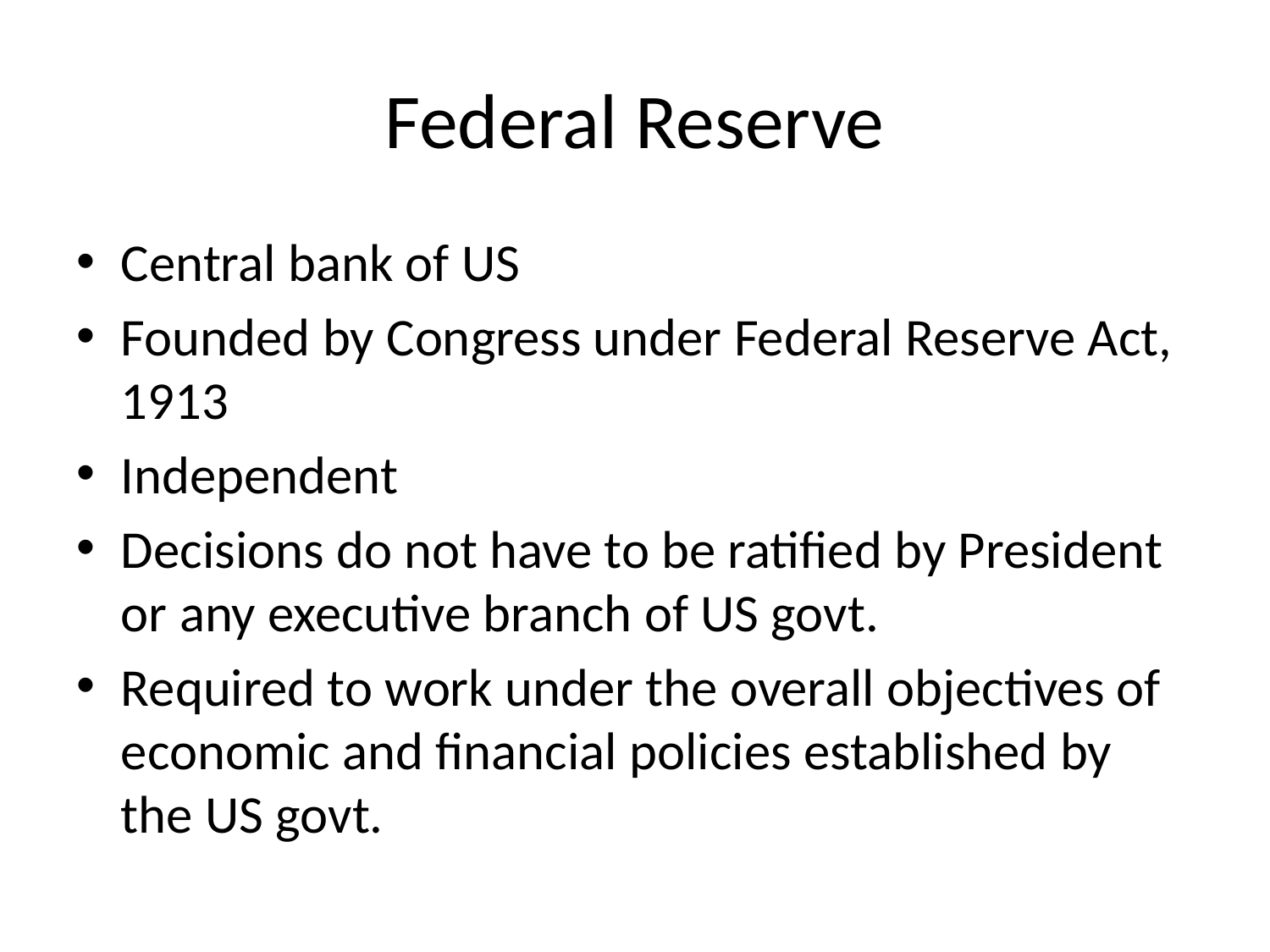

# Federal Reserve
Central bank of US
Founded by Congress under Federal Reserve Act, 1913
Independent
Decisions do not have to be ratified by President or any executive branch of US govt.
Required to work under the overall objectives of economic and financial policies established by the US govt.